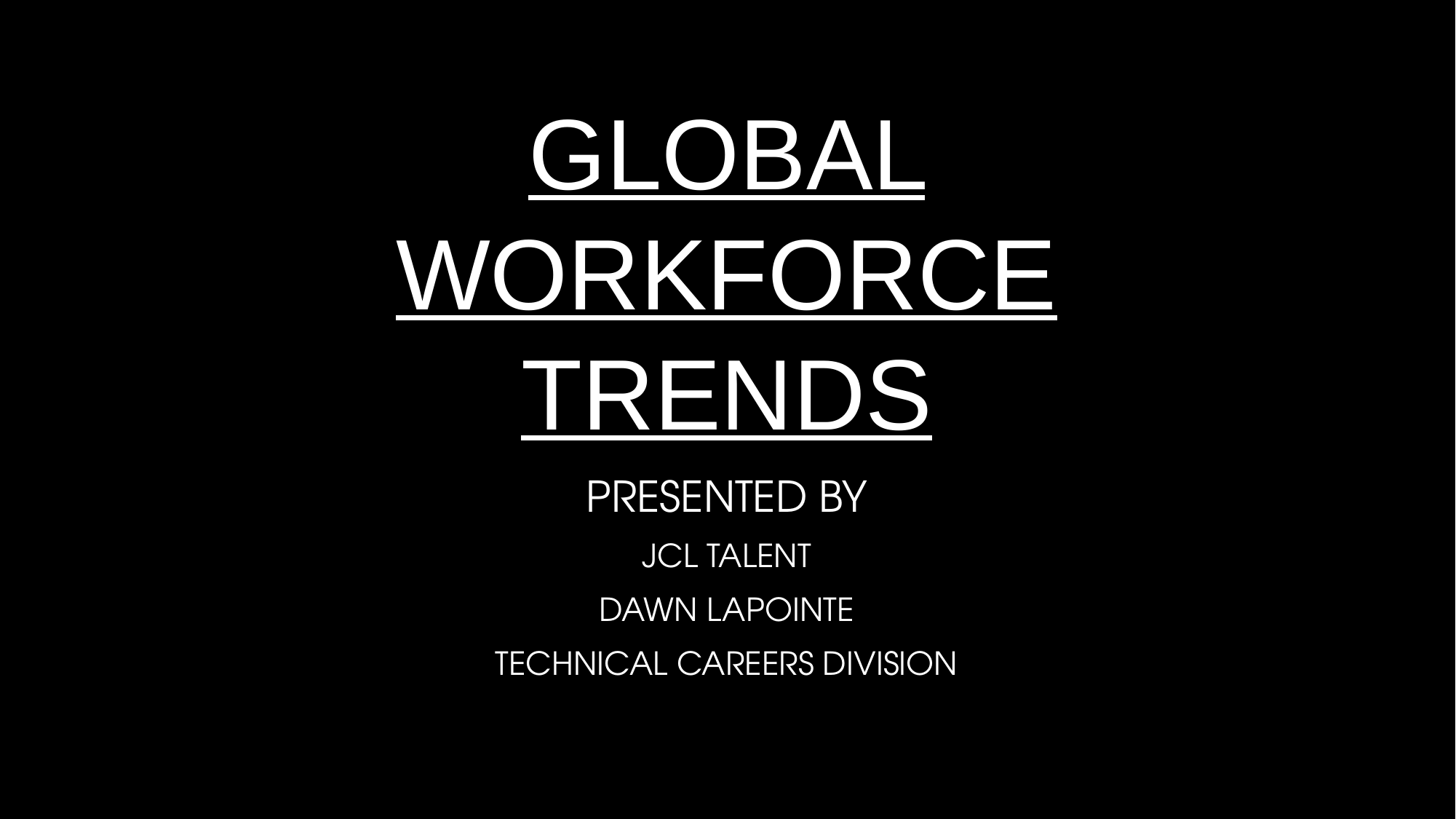

# Global Workforce Trends
Presented by
JCL Talent
Dawn Lapointe
Technical Careers Division